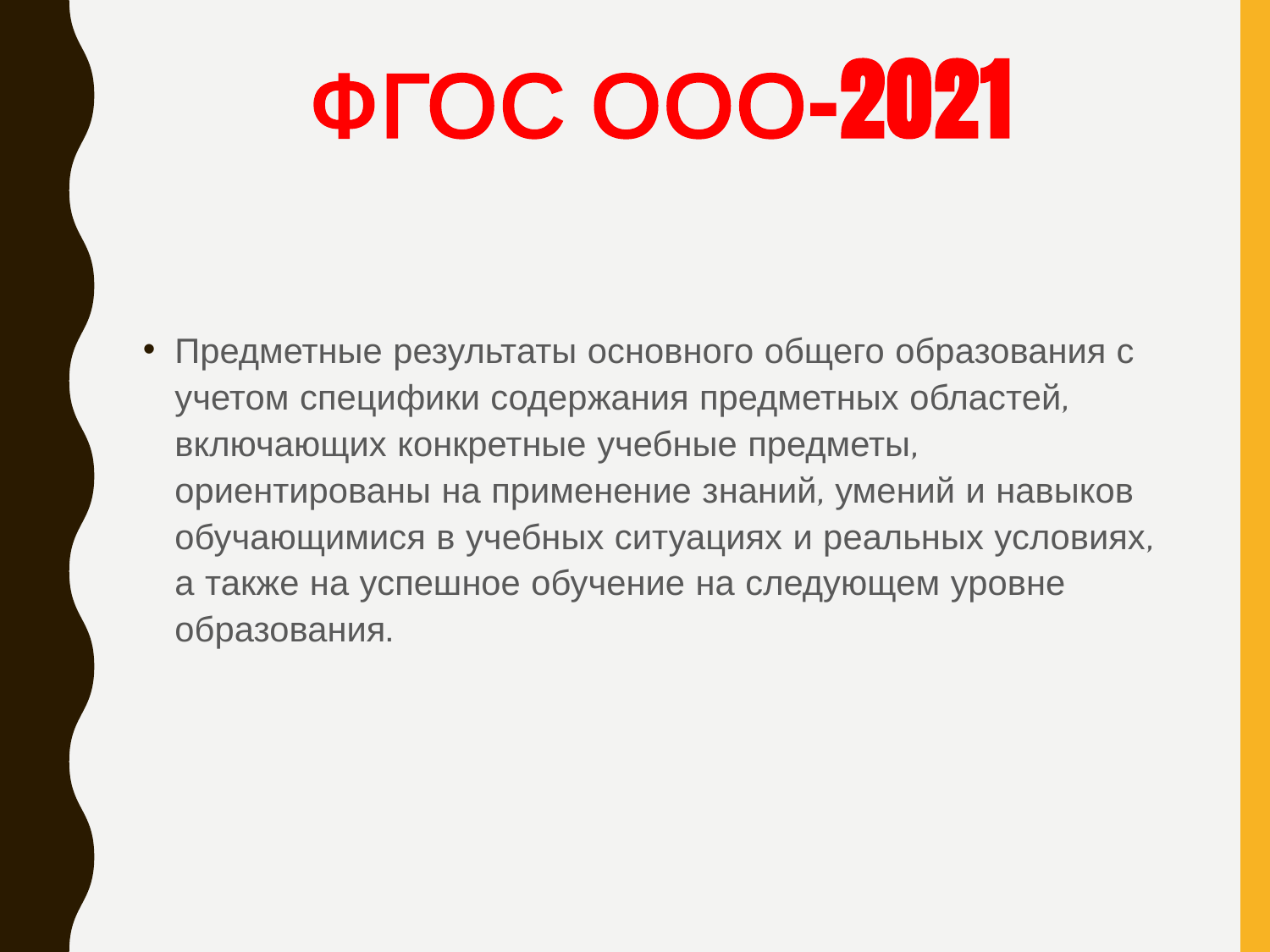

# ФГОС ООО-2021
Предметные результаты основного общего образования с учетом специфики содержания предметных областей, включающих конкретные учебные предметы, ориентированы на применение знаний, умений и навыков обучающимися в учебных ситуациях и реальных условиях, а также на успешное обучение на следующем уровне образования.